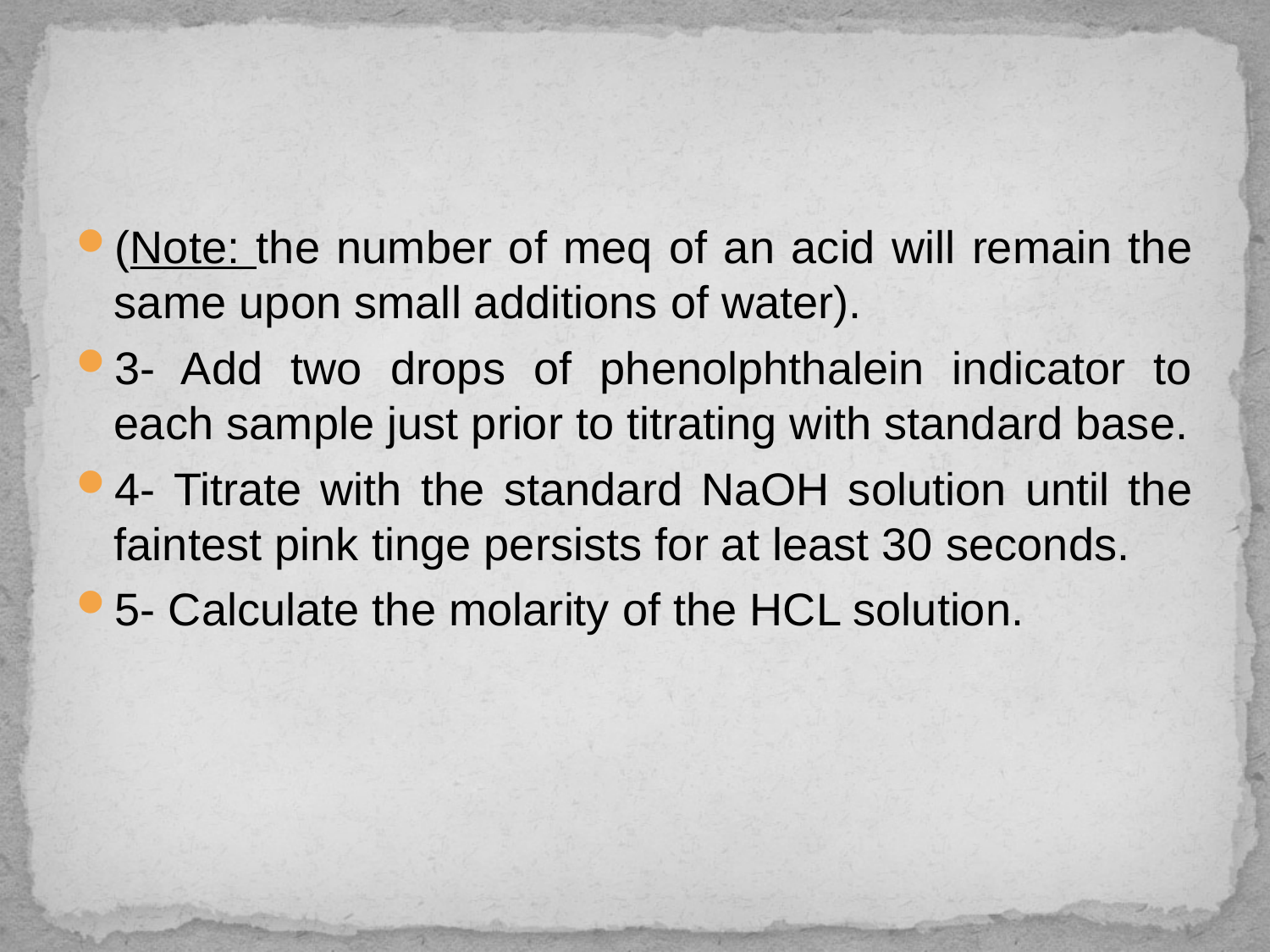

#
(Note: the number of meq of an acid will remain the same upon small additions of water).
3- Add two drops of phenolphthalein indicator to each sample just prior to titrating with standard base.
4- Titrate with the standard NaOH solution until the faintest pink tinge persists for at least 30 seconds.
5- Calculate the molarity of the HCL solution.